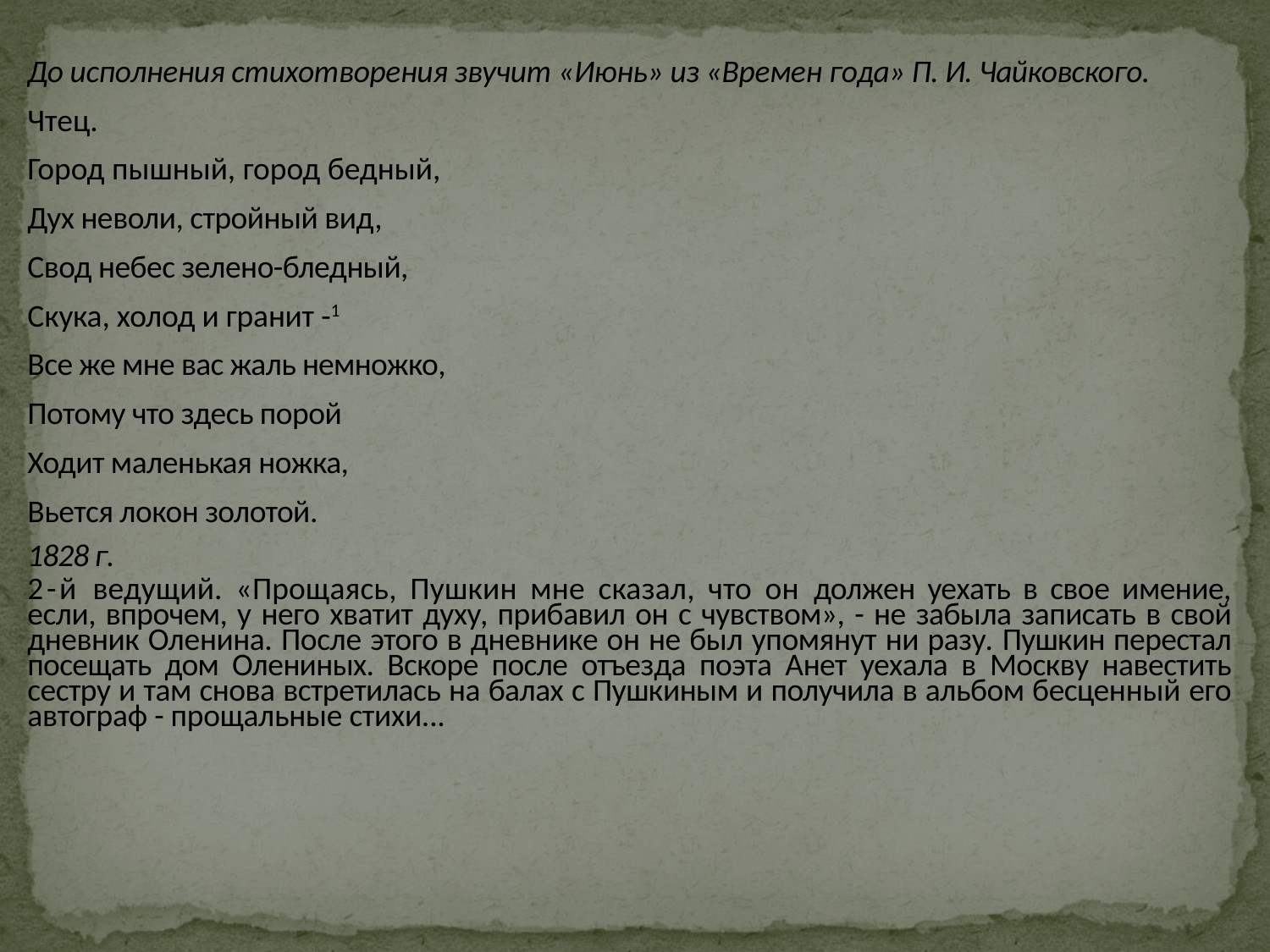

#
До исполнения стихотворения звучит «Июнь» из «Времен года» П. И. Чайковского.
Чтец.
Город пышный, город бедный,
Дух неволи, стройный вид,
Свод небес зелено-бледный,
Скука, холод и гранит -1
Все же мне вас жаль немножко,
Потому что здесь порой
Ходит маленькая ножка,
Вьется локон золотой.
1828 г.
2-й ведущий. «Прощаясь, Пушкин мне сказал, что он должен уехать в свое имение, если, впрочем, у него хватит духу, прибавил он с чувством», - не забыла записать в свой дневник Оленина. После этого в дневнике он не был упомянут ни разу. Пушкин перестал посещать дом Олениных. Вскоре после отъез­да поэта Анет уехала в Москву навестить сестру и там снова встретилась на балах с Пушкиным и получила в альбом бесцен­ный его автограф - прощальные стихи...